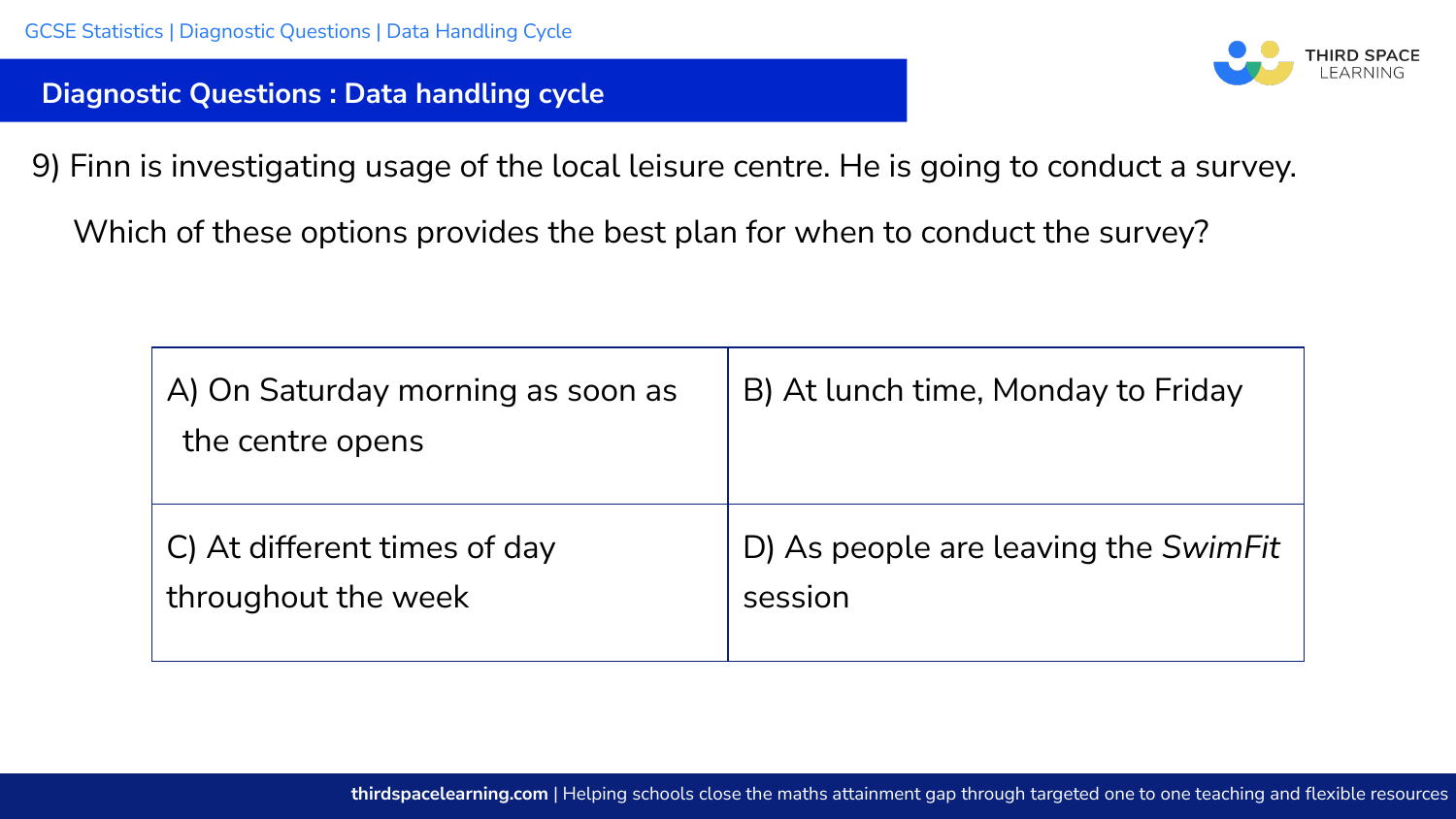

Diagnostic Questions : Data handling cycle
| 9) Finn is investigating usage of the local leisure centre. He is going to conduct a survey. Which of these options provides the best plan for when to conduct the survey? |
| --- |
| A) On Saturday morning as soon as the centre opens | B) At lunch time, Monday to Friday |
| --- | --- |
| C) At different times of day throughout the week | D) As people are leaving the SwimFit session |